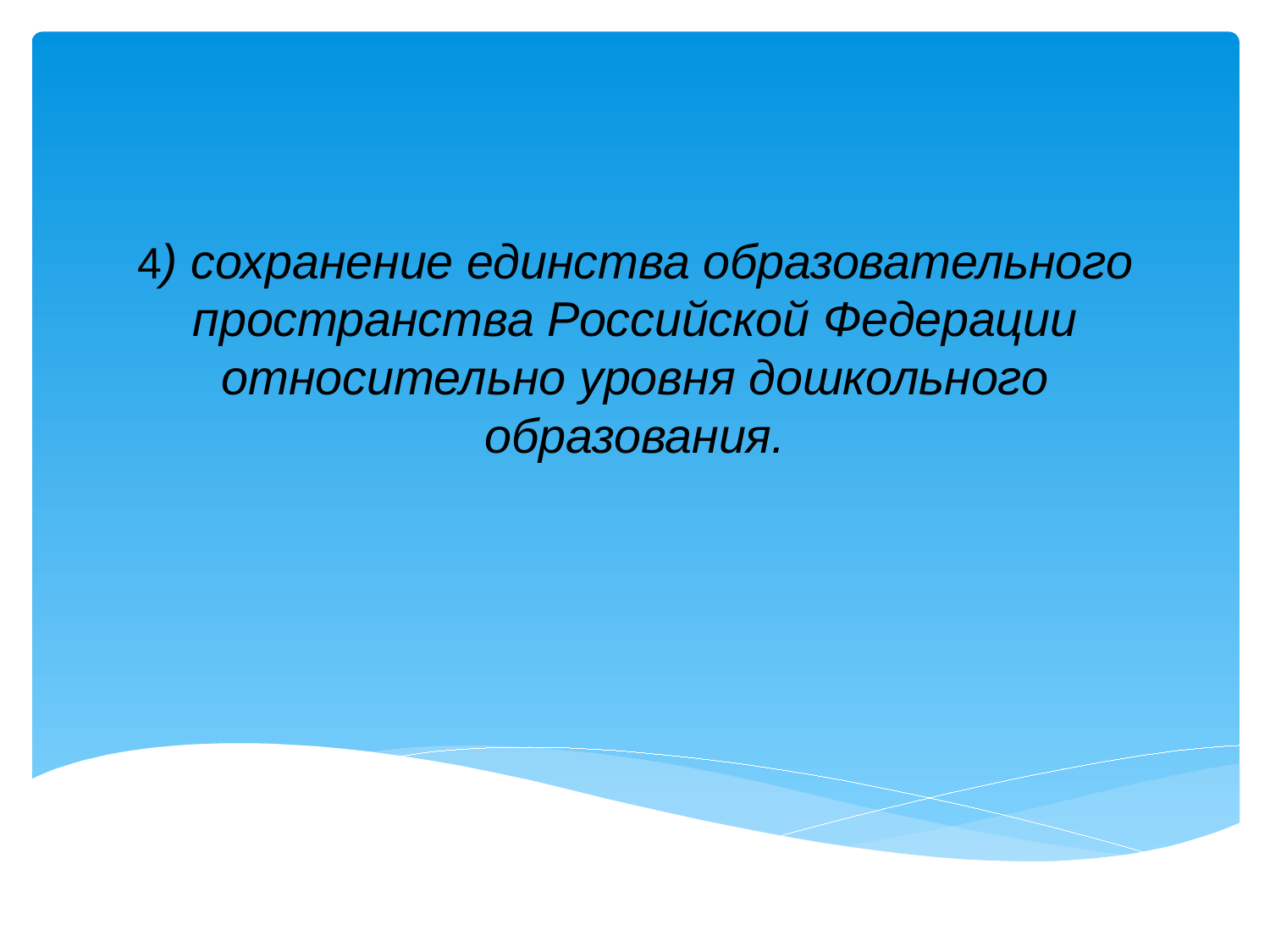

# 4) сохранение единства образовательного пространства Российской Федерации относительно уровня дошкольного образования.